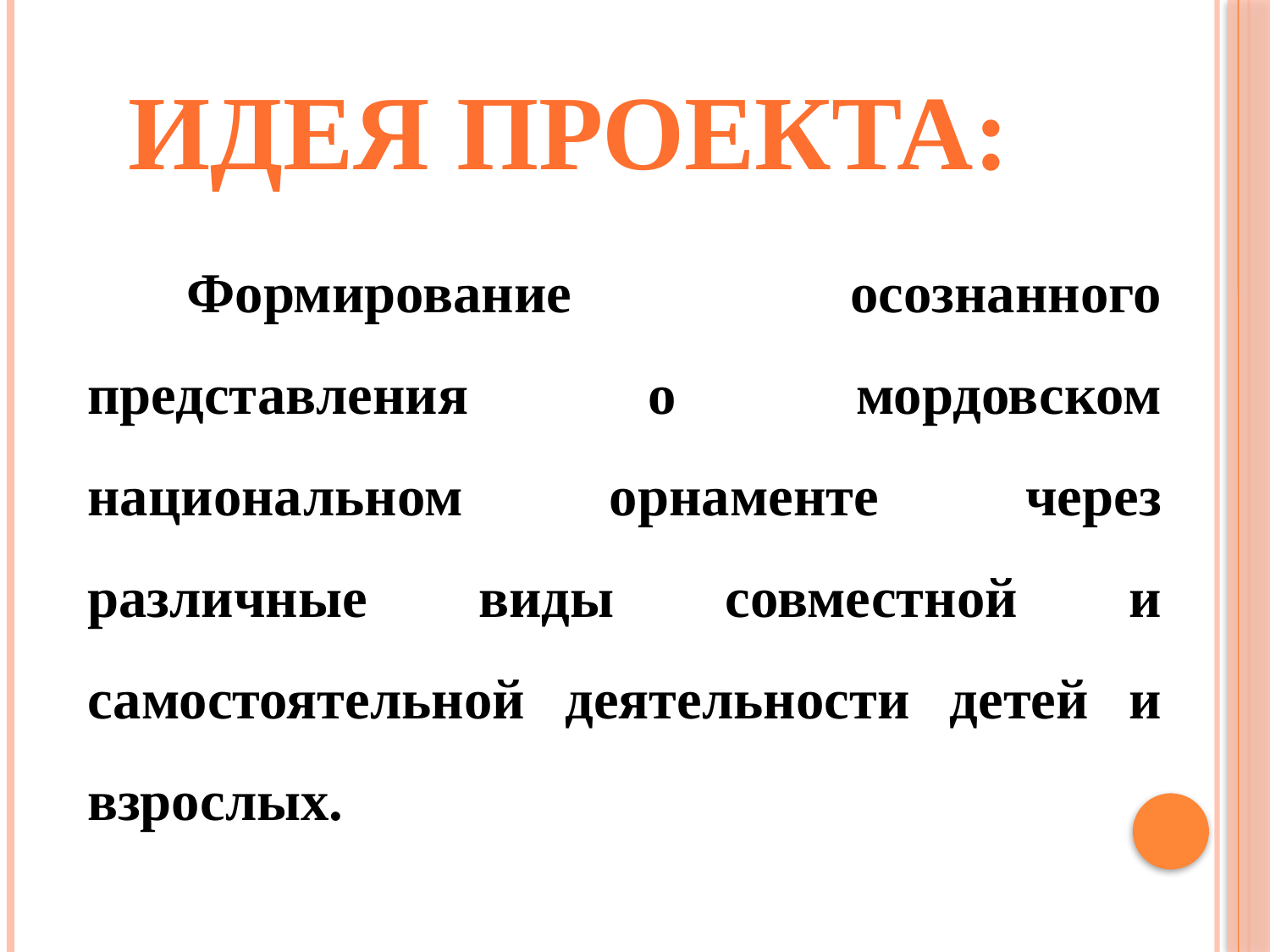

# Идея проекта:
Формирование  осознанного представления о мордовском национальном орнаменте через различные виды совместной и самостоятельной деятельности детей и взрослых.